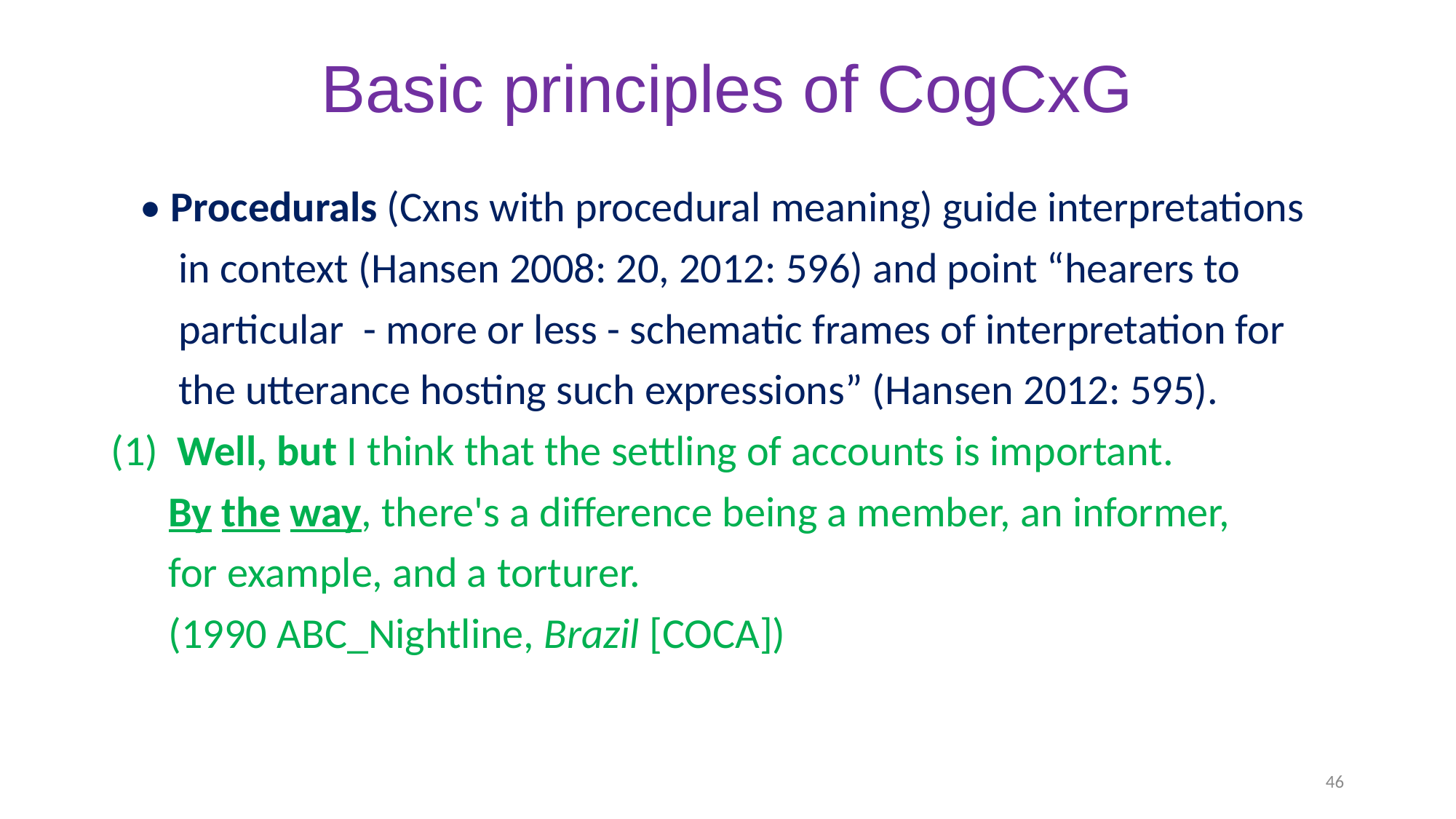

# Basic principles of CogCxG
   • Procedurals (Cxns with procedural meaning) guide interpretations
       in context (Hansen 2008: 20, 2012: 596) and point “hearers to
       particular  - more or less - schematic frames of interpretation for
       the utterance hosting such expressions” (Hansen 2012: 595).
(1)  Well, but I think that the settling of accounts is important.
      By the way, there's a difference being a member, an informer,
      for example, and a torturer.
      (1990 ABC_Nightline, Brazil [COCA])

46